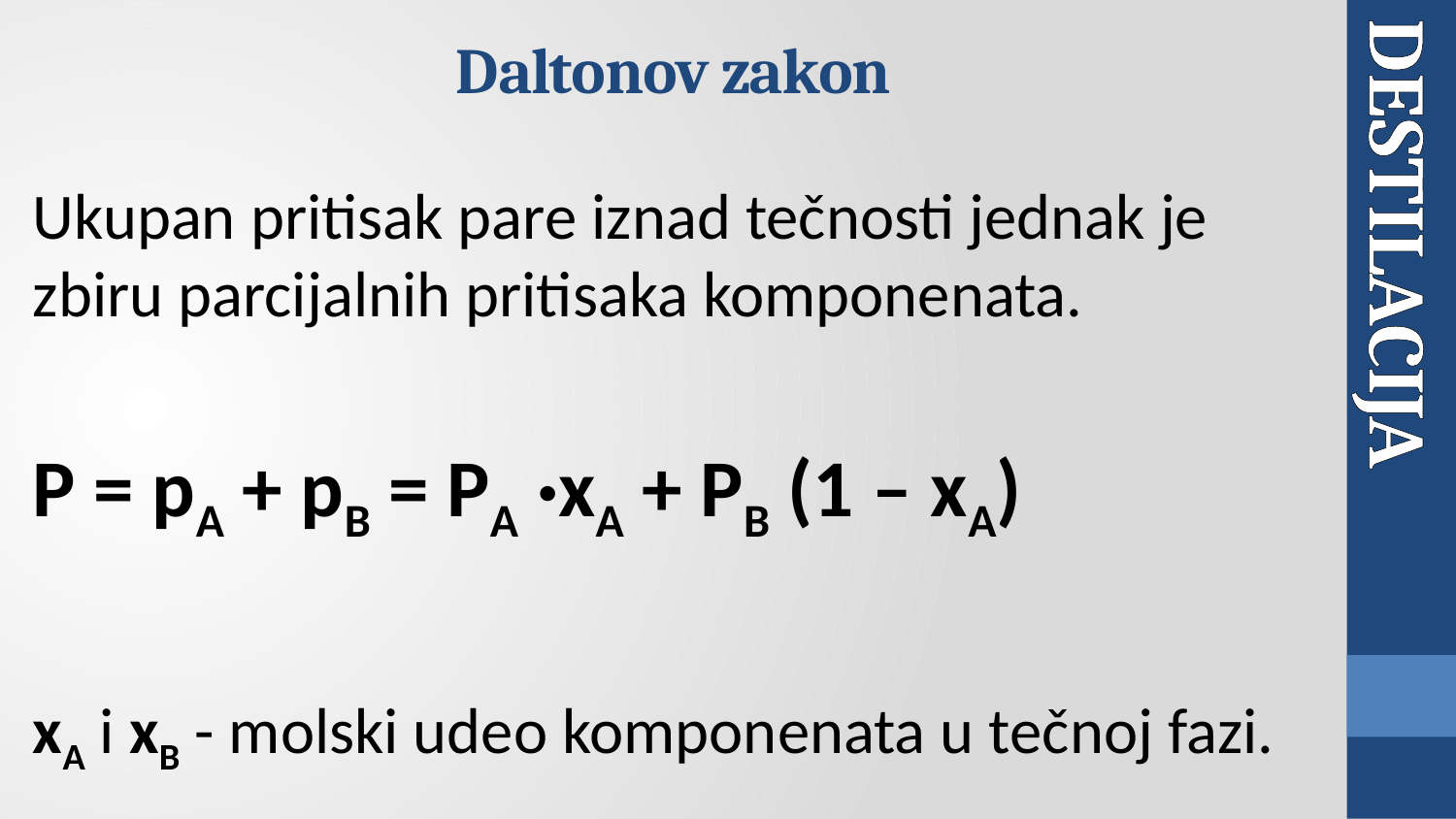

Daltonov zakon
Ukupan pritisak pare iznad tečnosti jednak je zbiru parcijalnih pritisaka komponenata.

P = pA + pB = PA ·xA + PB (1 – xA)

xA i xB - molski udeo komponenata u tečnoj fazi.
# DESTILACIJA